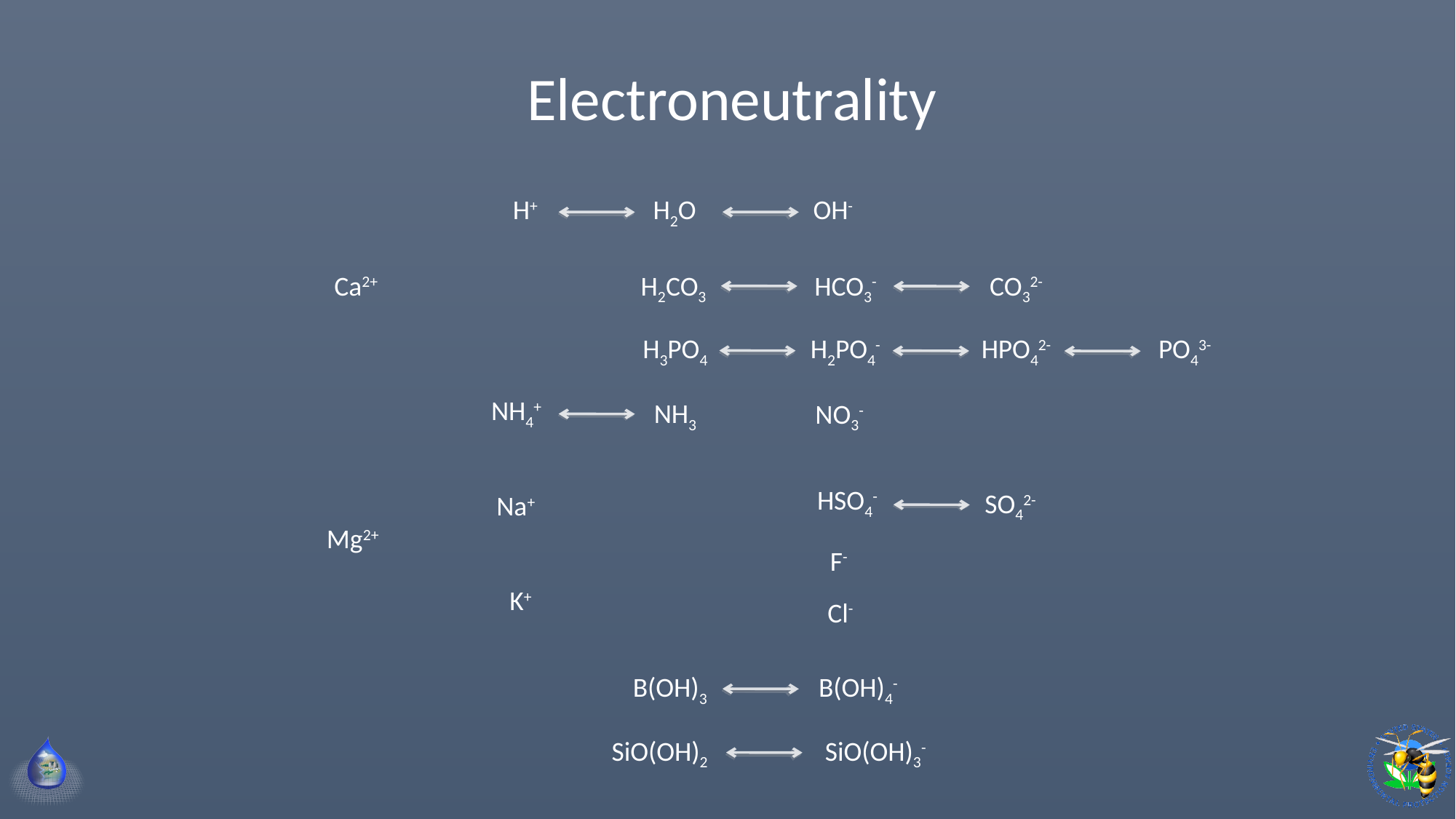

# Electroneutrality
H+
H2O
OH-
Ca2+

H2CO3

HCO3-

CO32-

H3PO4

H2PO4-

HPO42-

PO43-

NH4+

NH3

NO3-

HSO4-
SO42-
Na+

Mg2+

F-
K+
Cl-
B(OH)3
B(OH)4-

SiO(OH)2
SiO(OH)3-